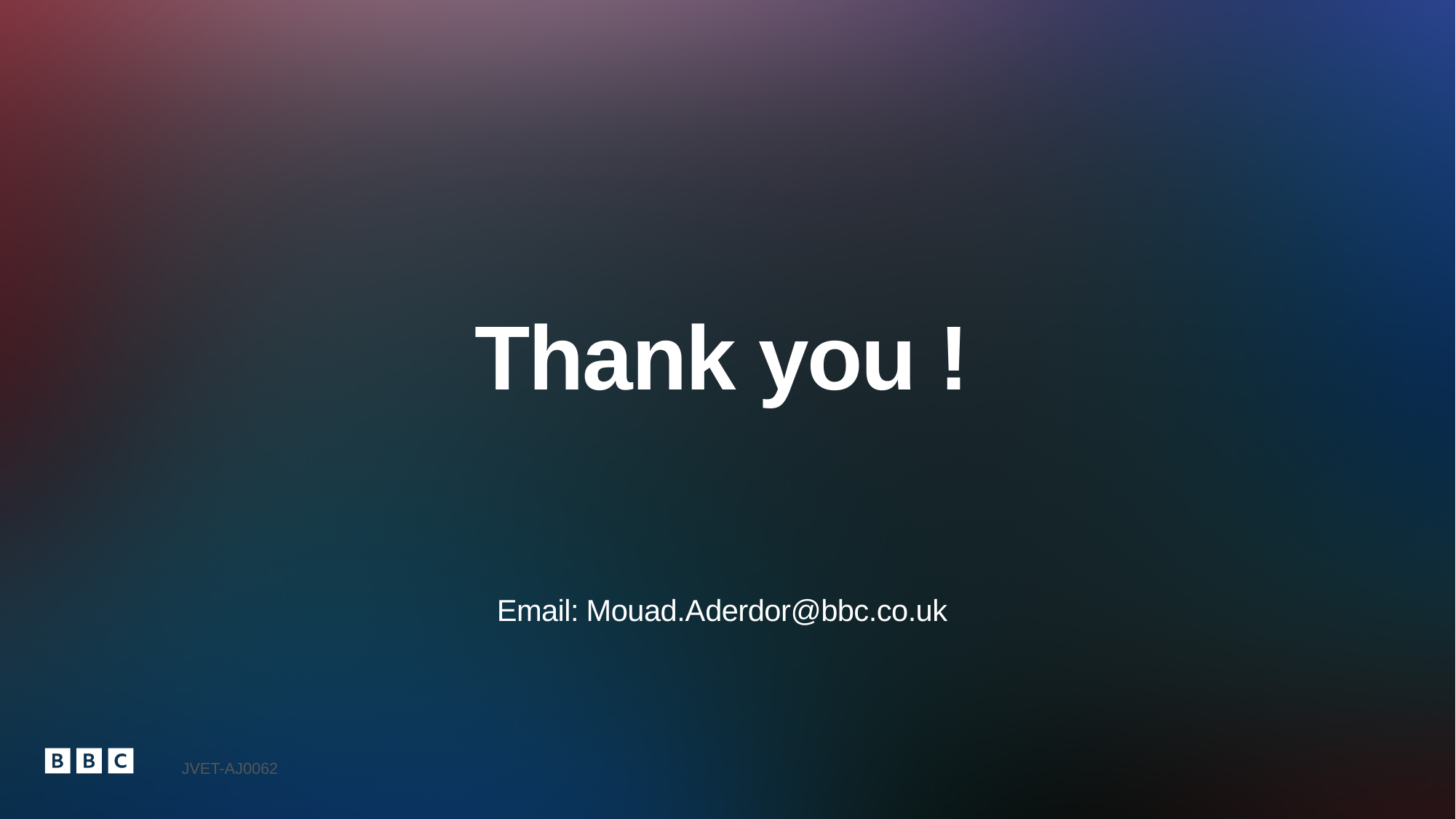

# Thank you !

Email: Mouad.Aderdor@bbc.co.uk
JVET-AJ0062